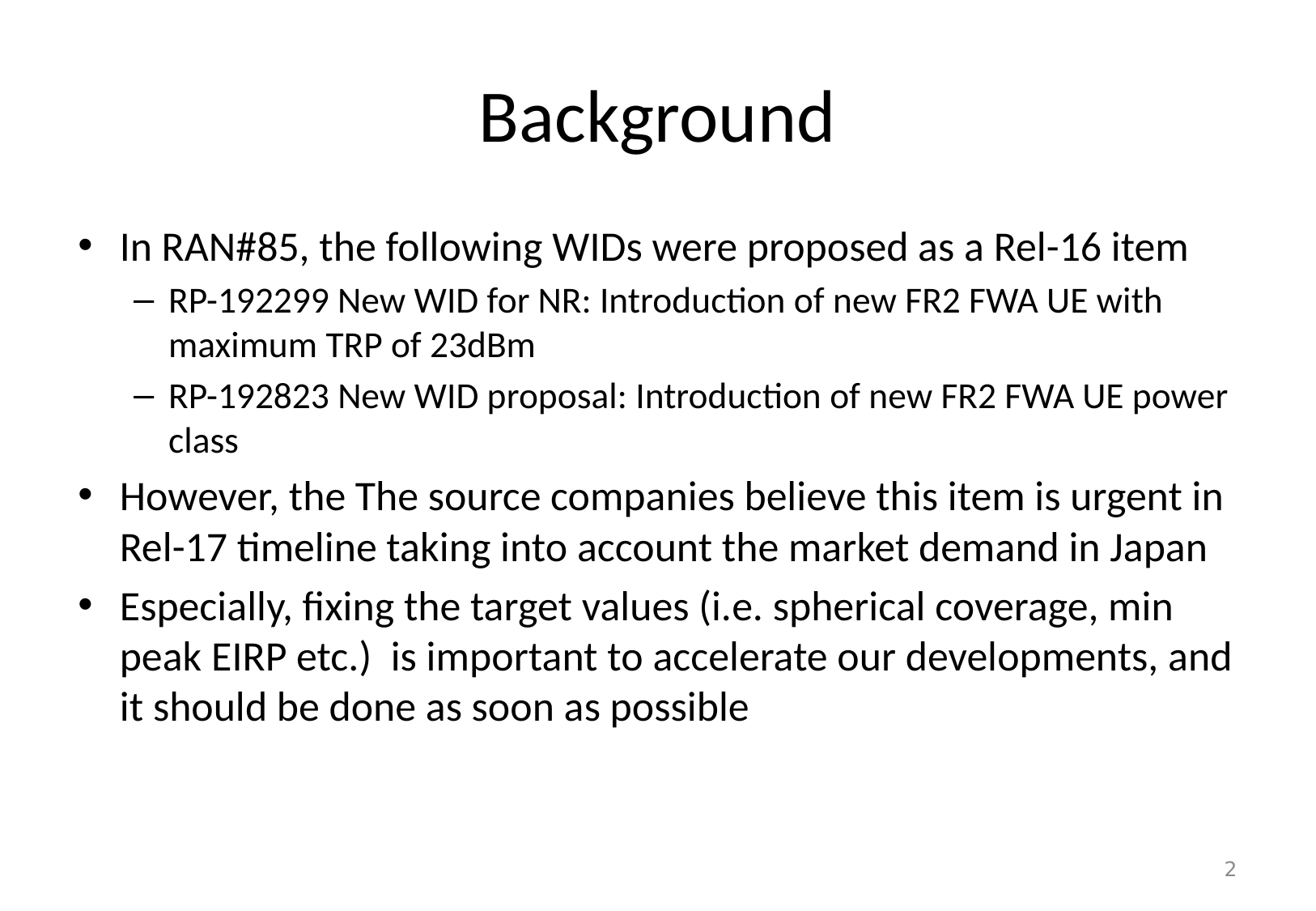

# Background
In RAN#85, the following WIDs were proposed as a Rel-16 item
RP-192299 New WID for NR: Introduction of new FR2 FWA UE with maximum TRP of 23dBm
RP-192823 New WID proposal: Introduction of new FR2 FWA UE power class
However, the The source companies believe this item is urgent in Rel-17 timeline taking into account the market demand in Japan
Especially, fixing the target values (i.e. spherical coverage, min peak EIRP etc.)  is important to accelerate our developments, and it should be done as soon as possible

2